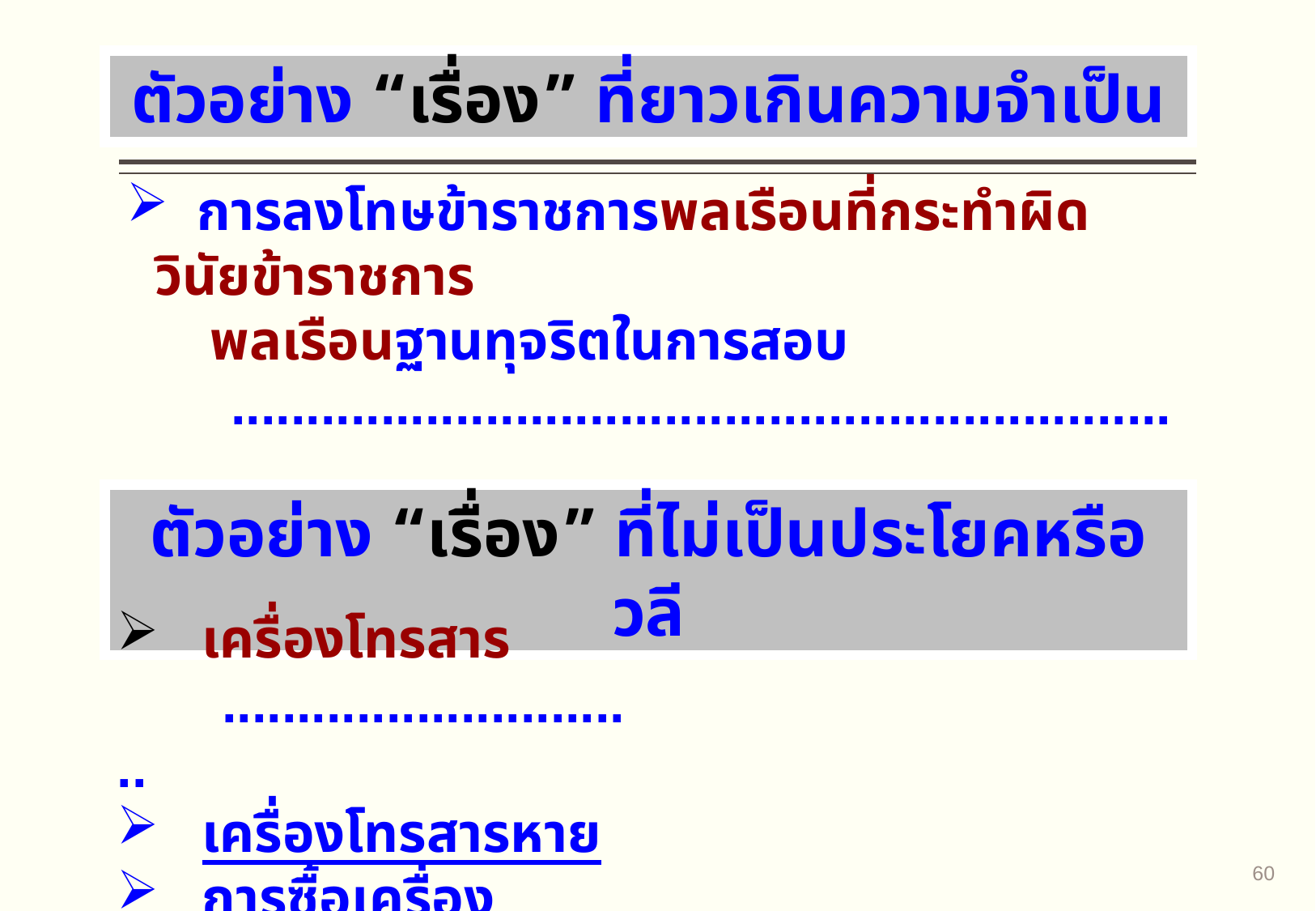

ตัวอย่าง “เรื่อง” ที่ยาวเกินความจำเป็น
  การลงโทษข้าราชการพลเรือนที่กระทำผิดวินัยข้าราชการ
      พลเรือนฐานทุจริตในการสอบ
       ................................................................................
  การลงโทษข้าราชการฐานทุจริตในการสอบ
ตัวอย่าง “เรื่อง” ที่ไม่เป็นประโยคหรือวลี
   เครื่องโทรสาร
       .............................
   เครื่องโทรสารหาย
   การซื้อเครื่องโทรสาร
60